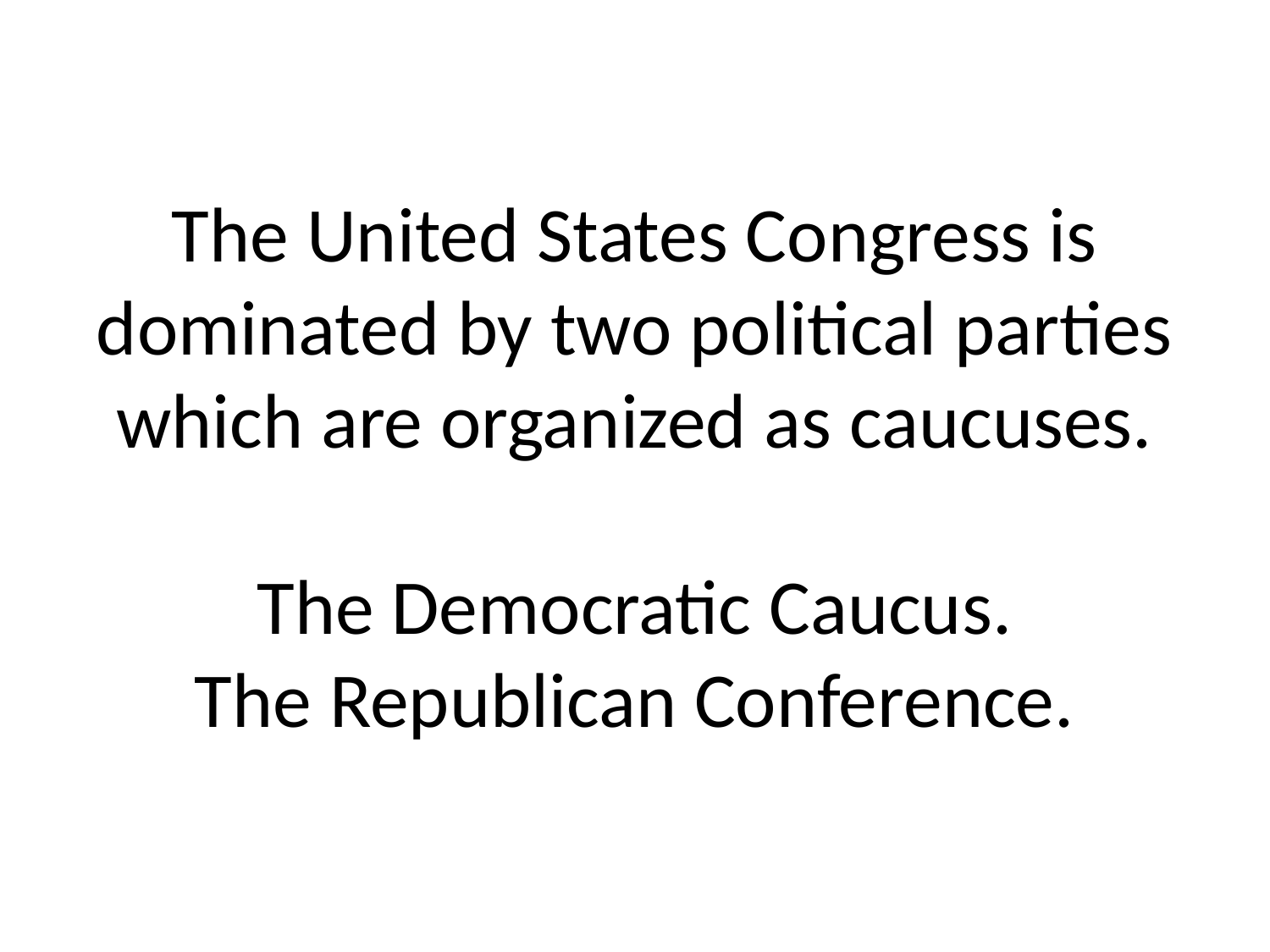

# The United States Congress is dominated by two political parties which are organized as caucuses. The Democratic Caucus. The Republican Conference.